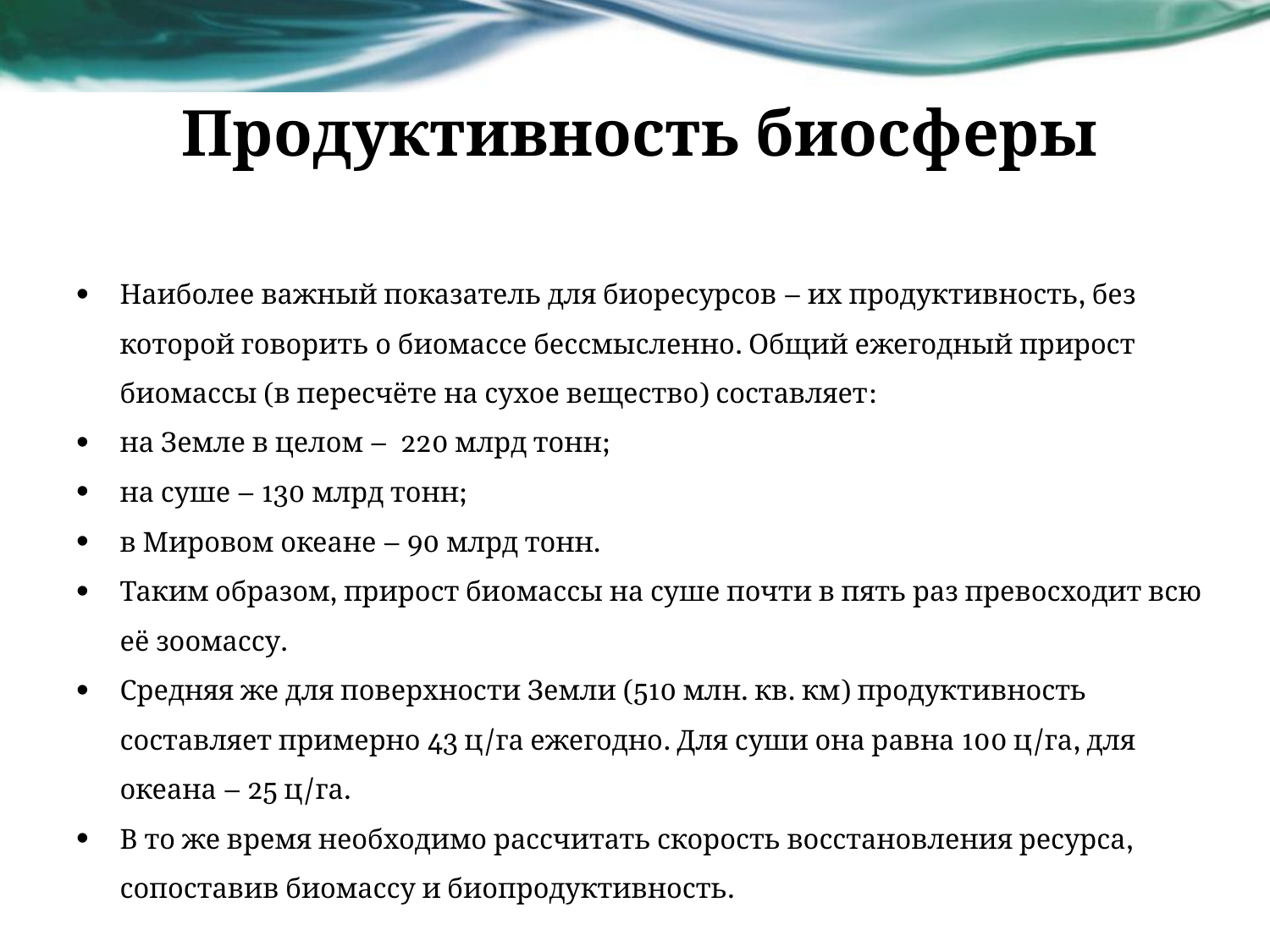

# Продуктивность биосферы
Наиболее важный показатель для биоресурсов – их продуктивность, без которой говорить о биомассе бессмысленно. Общий ежегодный прирост биомассы (в пересчёте на сухое вещество) составляет:
на Земле в целом –  220 млрд тонн;
на суше – 130 млрд тонн;
в Мировом океане – 90 млрд тонн.
Таким образом, прирост биомассы на суше почти в пять раз превосходит всю её зоомассу.
Средняя же для поверхности Земли (510 млн. кв. км) продуктивность составляет примерно 43 ц/га ежегодно. Для суши она равна 100 ц/га, для океана – 25 ц/га.
В то же время необходимо рассчитать скорость восстановления ресурса, сопоставив биомассу и биопродуктивность.